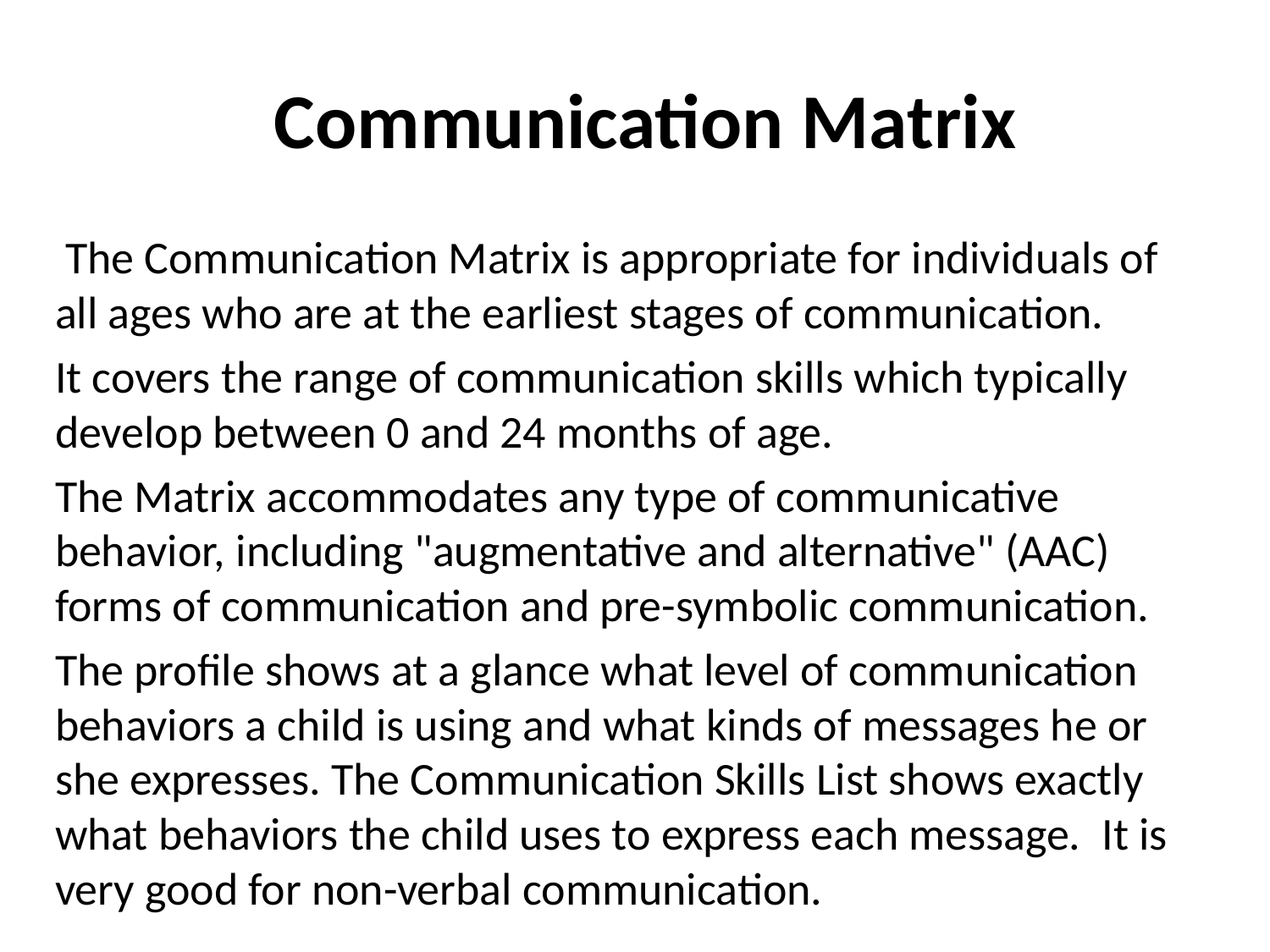

# Communication Matrix
 The Communication Matrix is appropriate for individuals of all ages who are at the earliest stages of communication.
It covers the range of communication skills which typically develop between 0 and 24 months of age.
The Matrix accommodates any type of communicative behavior, including "augmentative and alternative" (AAC) forms of communication and pre-symbolic communication.
The profile shows at a glance what level of communication behaviors a child is using and what kinds of messages he or she expresses. The Communication Skills List shows exactly what behaviors the child uses to express each message.  It is very good for non-verbal communication.